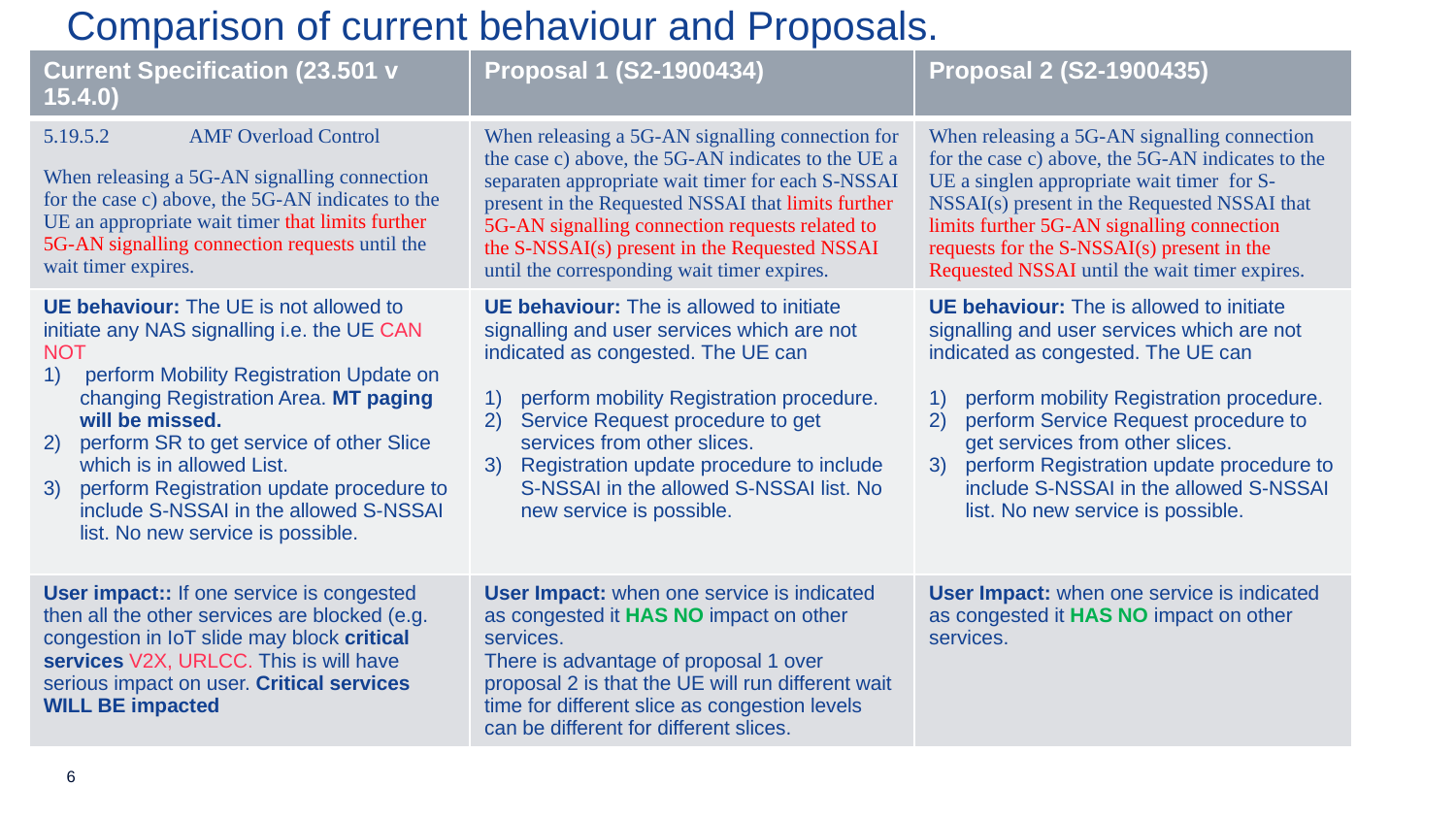

Comparison of current behaviour and Proposals.
| Current Specification (23.501 v 15.4.0) | Proposal 1 (S2-1900434) | Proposal 2 (S2-1900435) |
| --- | --- | --- |
| 5.19.5.2 AMF Overload Control When releasing a 5G-AN signalling connection for the case c) above, the 5G-AN indicates to the UE an appropriate wait timer that limits further 5G-AN signalling connection requests until the wait timer expires. | When releasing a 5G-AN signalling connection for the case c) above, the 5G-AN indicates to the UE a separaten appropriate wait timer for each S-NSSAI present in the Requested NSSAI that limits further 5G-AN signalling connection requests related to the S-NSSAI(s) present in the Requested NSSAI until the corresponding wait timer expires. | When releasing a 5G-AN signalling connection for the case c) above, the 5G-AN indicates to the UE a singlen appropriate wait timer for S-NSSAI(s) present in the Requested NSSAI that limits further 5G-AN signalling connection requests for the S-NSSAI(s) present in the Requested NSSAI until the wait timer expires. |
| UE behaviour: The UE is not allowed to initiate any NAS signalling i.e. the UE CAN NOT perform Mobility Registration Update on changing Registration Area. MT paging will be missed. perform SR to get service of other Slice which is in allowed List. perform Registration update procedure to include S-NSSAI in the allowed S-NSSAI list. No new service is possible. | UE behaviour: The is allowed to initiate signalling and user services which are not indicated as congested. The UE can perform mobility Registration procedure. Service Request procedure to get services from other slices. Registration update procedure to include S-NSSAI in the allowed S-NSSAI list. No new service is possible. | UE behaviour: The is allowed to initiate signalling and user services which are not indicated as congested. The UE can perform mobility Registration procedure. perform Service Request procedure to get services from other slices. perform Registration update procedure to include S-NSSAI in the allowed S-NSSAI list. No new service is possible. |
| User impact:: If one service is congested then all the other services are blocked (e.g. congestion in IoT slide may block critical services V2X, URLCC. This is will have serious impact on user. Critical services WILL BE impacted | User Impact: when one service is indicated as congested it HAS NO impact on other services. There is advantage of proposal 1 over proposal 2 is that the UE will run different wait time for different slice as congestion levels can be different for different slices. | User Impact: when one service is indicated as congested it HAS NO impact on other services. |